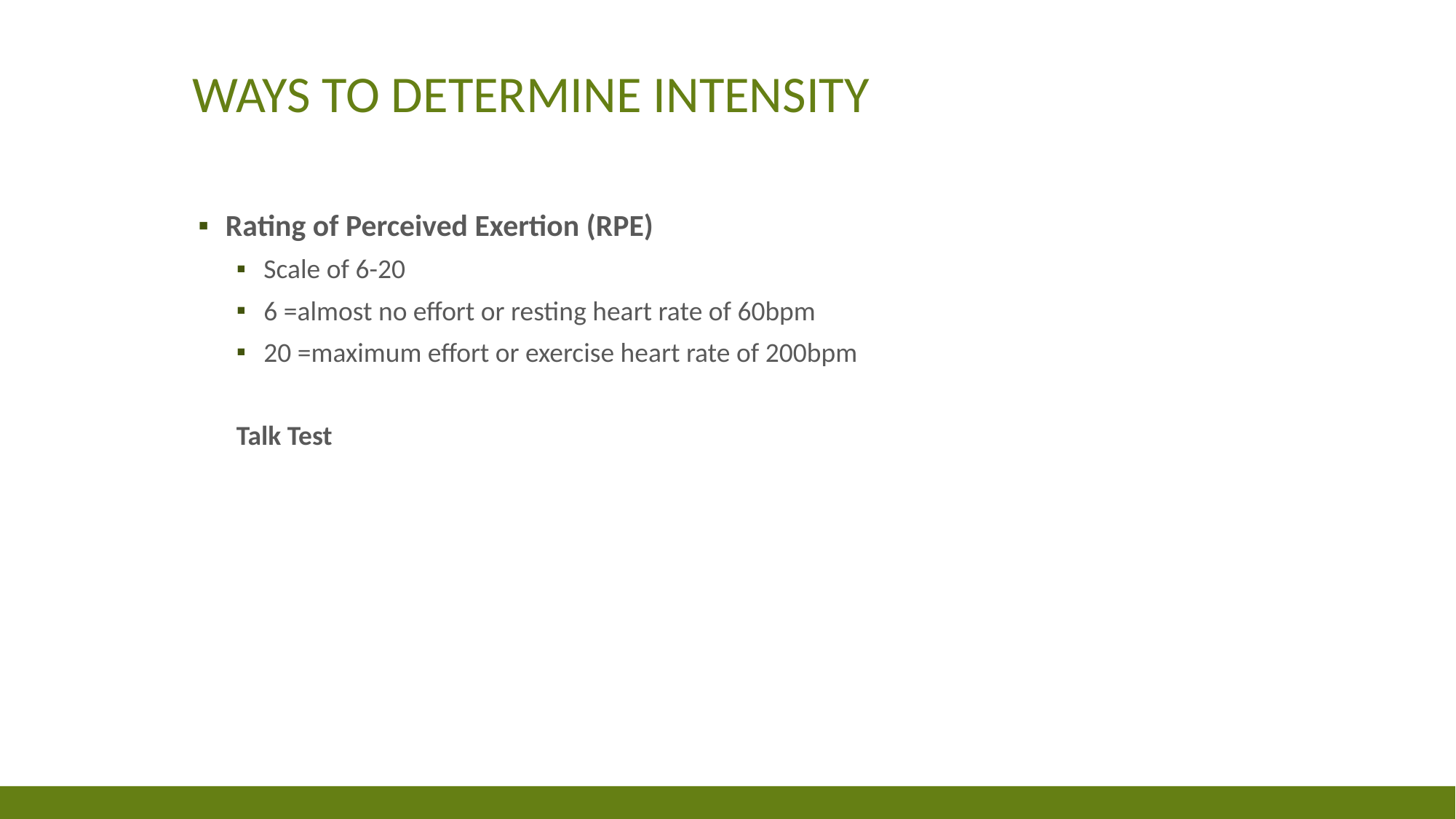

# Ways to Determine Intensity
Rating of Perceived Exertion (RPE)
Scale of 6-20
6 =almost no effort or resting heart rate of 60bpm
20 =maximum effort or exercise heart rate of 200bpm

Talk Test